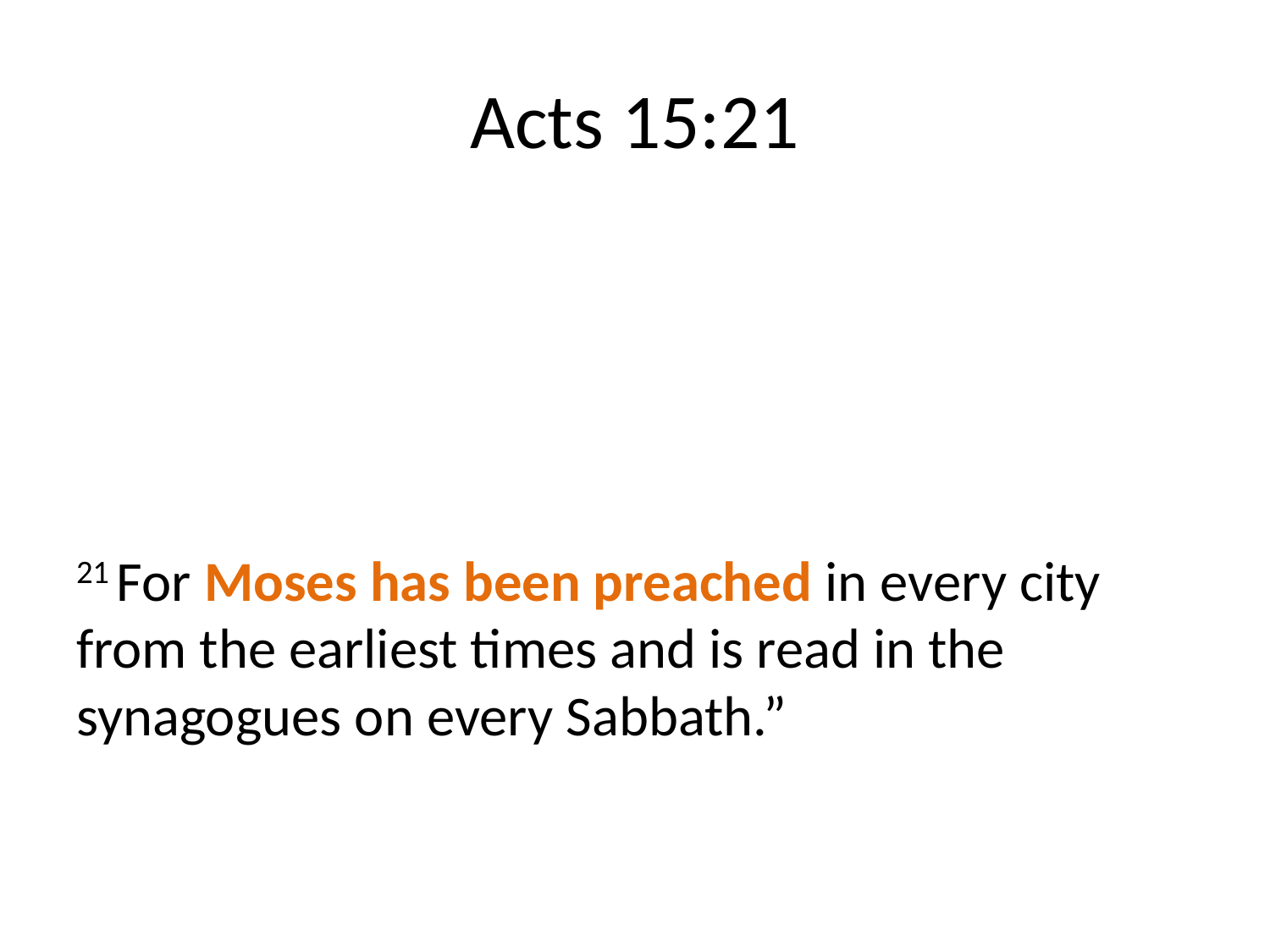

# Acts 15:21

21 For Moses has been preached in every city from the earliest times and is read in the synagogues on every Sabbath.”